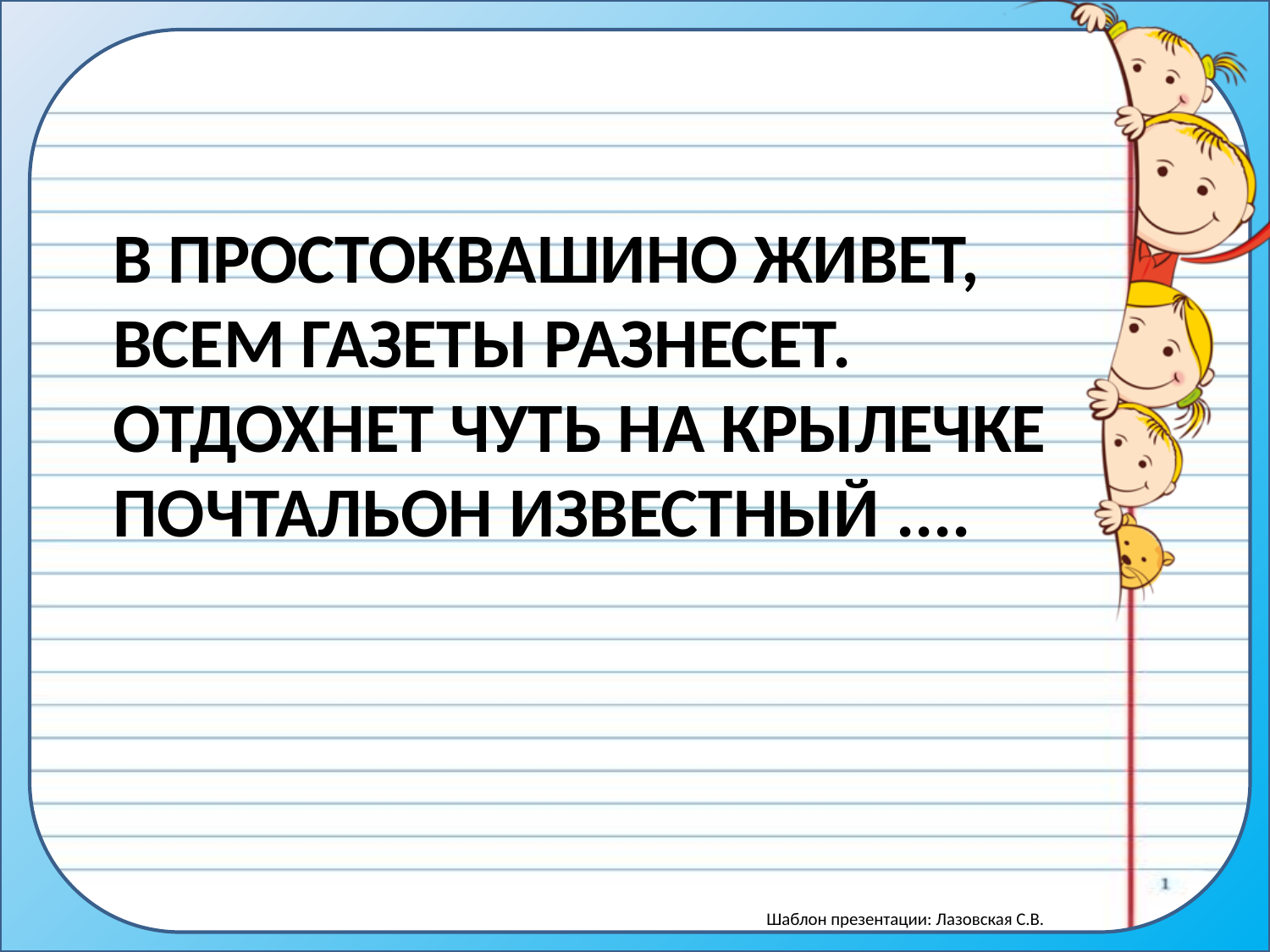

# В Простоквашино живет, Всем газеты разнесет. Отдохнет чуть на крылечке Почтальон известный ....